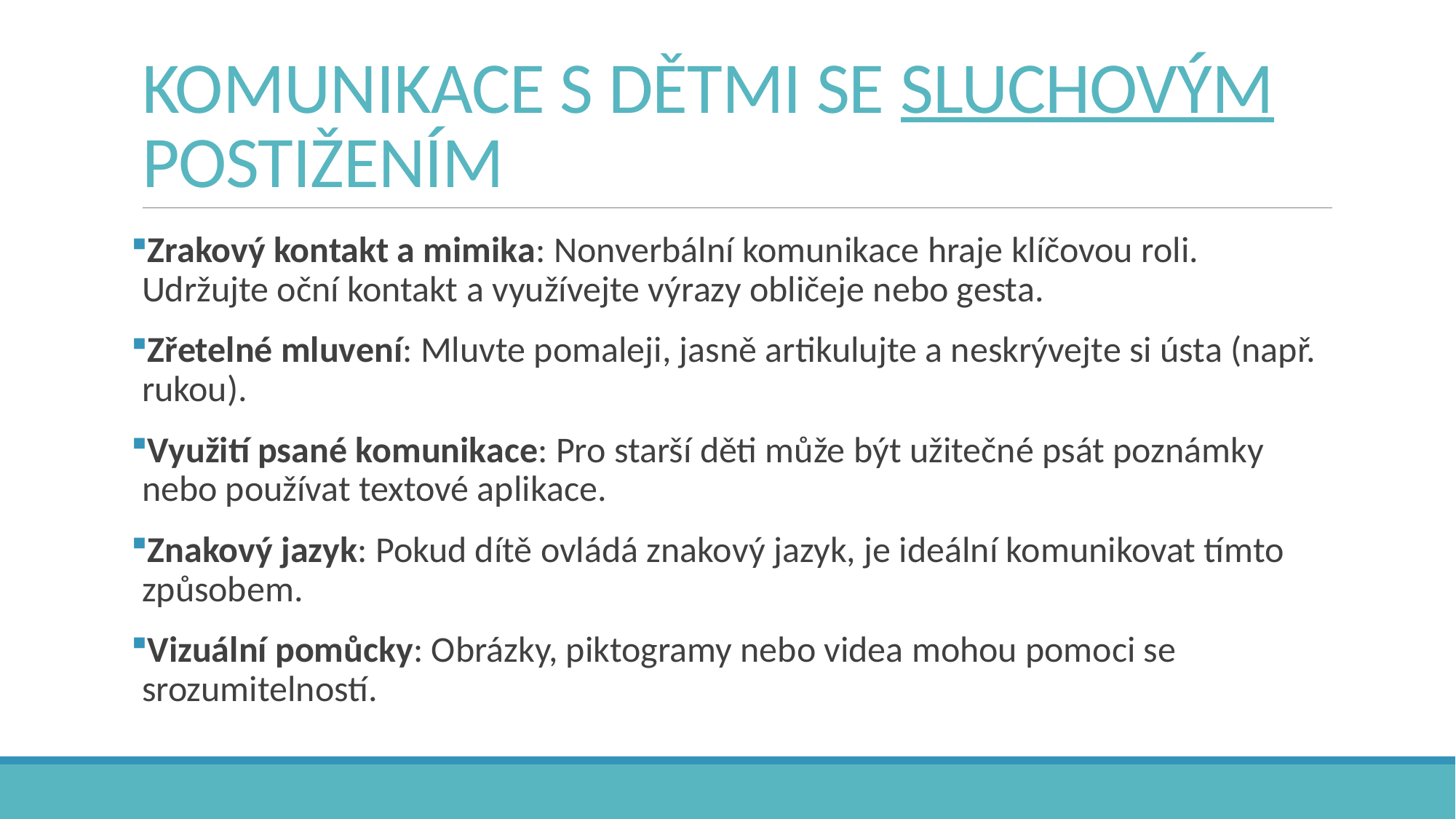

# KOMUNIKACE S DĚTMI SE SLUCHOVÝM POSTIŽENÍM
Zrakový kontakt a mimika: Nonverbální komunikace hraje klíčovou roli. Udržujte oční kontakt a využívejte výrazy obličeje nebo gesta.
Zřetelné mluvení: Mluvte pomaleji, jasně artikulujte a neskrývejte si ústa (např. rukou).
Využití psané komunikace: Pro starší děti může být užitečné psát poznámky nebo používat textové aplikace.
Znakový jazyk: Pokud dítě ovládá znakový jazyk, je ideální komunikovat tímto způsobem.
Vizuální pomůcky: Obrázky, piktogramy nebo videa mohou pomoci se srozumitelností.